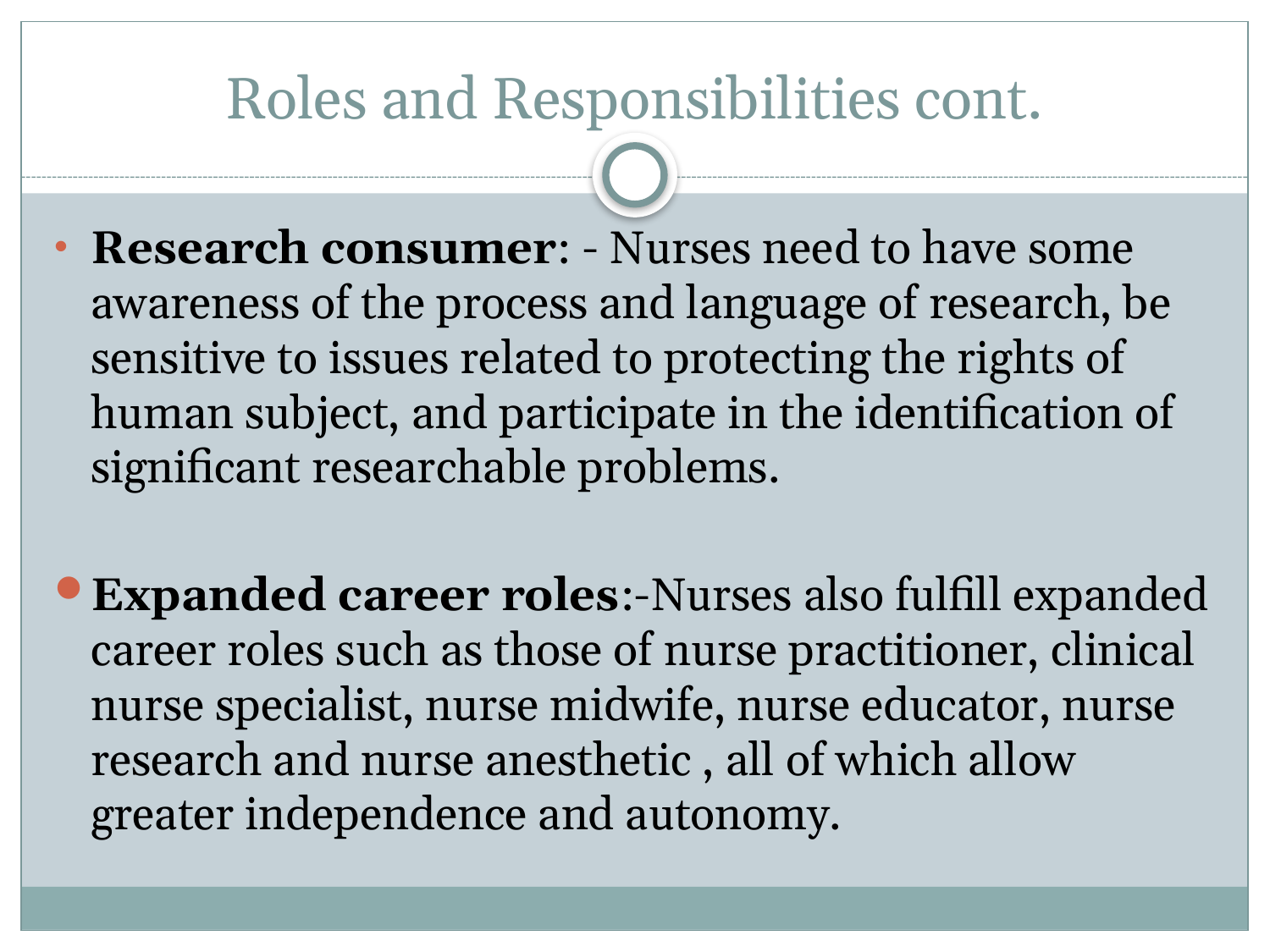

# Roles and Responsibilities cont.
Research consumer: - Nurses need to have some awareness of the process and language of research, be sensitive to issues related to protecting the rights of human subject, and participate in the identification of significant researchable problems.

Expanded career roles:-Nurses also fulfill expanded career roles such as those of nurse practitioner, clinical nurse specialist, nurse midwife, nurse educator, nurse research and nurse anesthetic , all of which allow greater independence and autonomy.